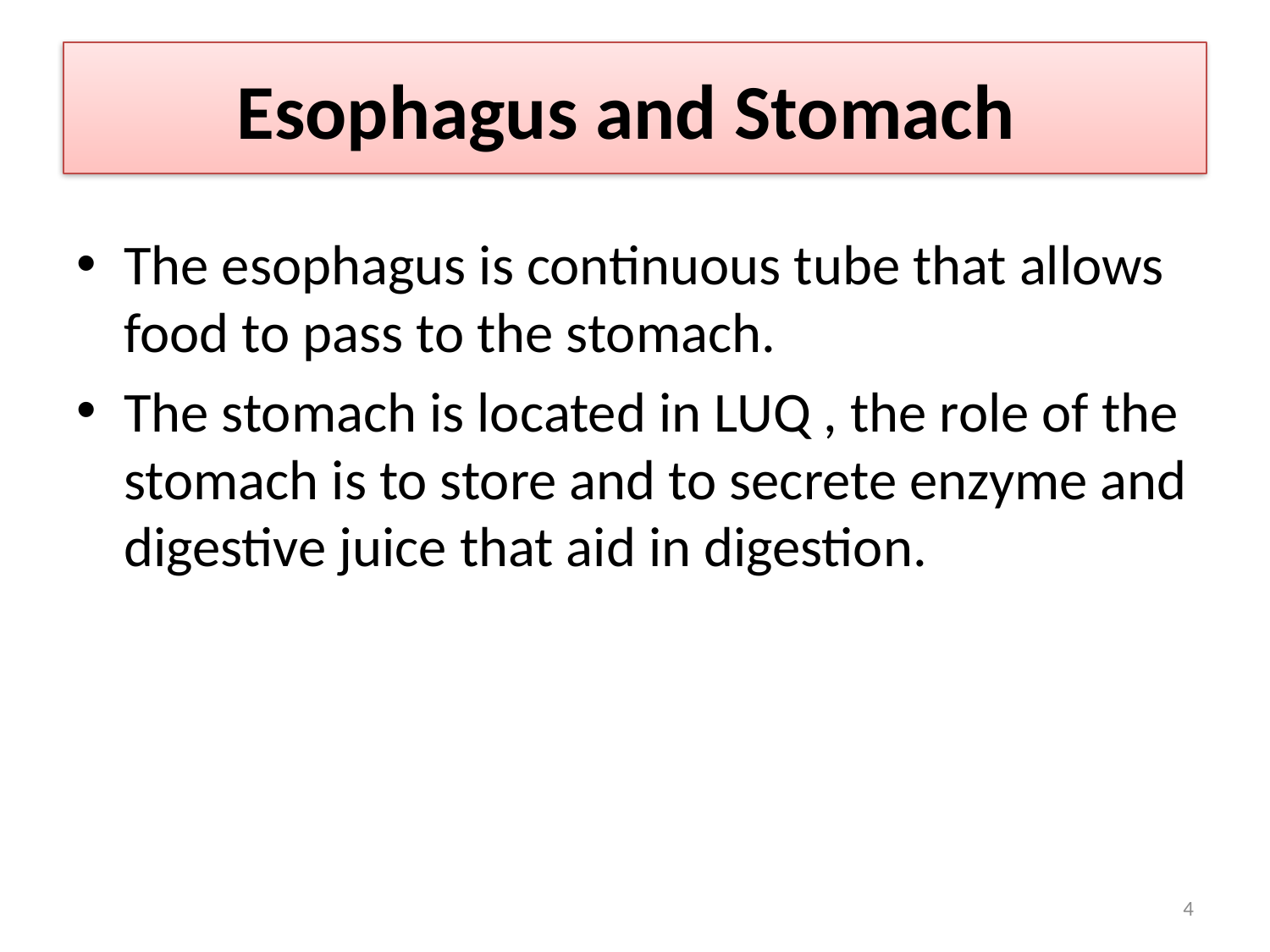

# Esophagus and Stomach
The esophagus is continuous tube that allows food to pass to the stomach.
The stomach is located in LUQ , the role of the stomach is to store and to secrete enzyme and digestive juice that aid in digestion.
4